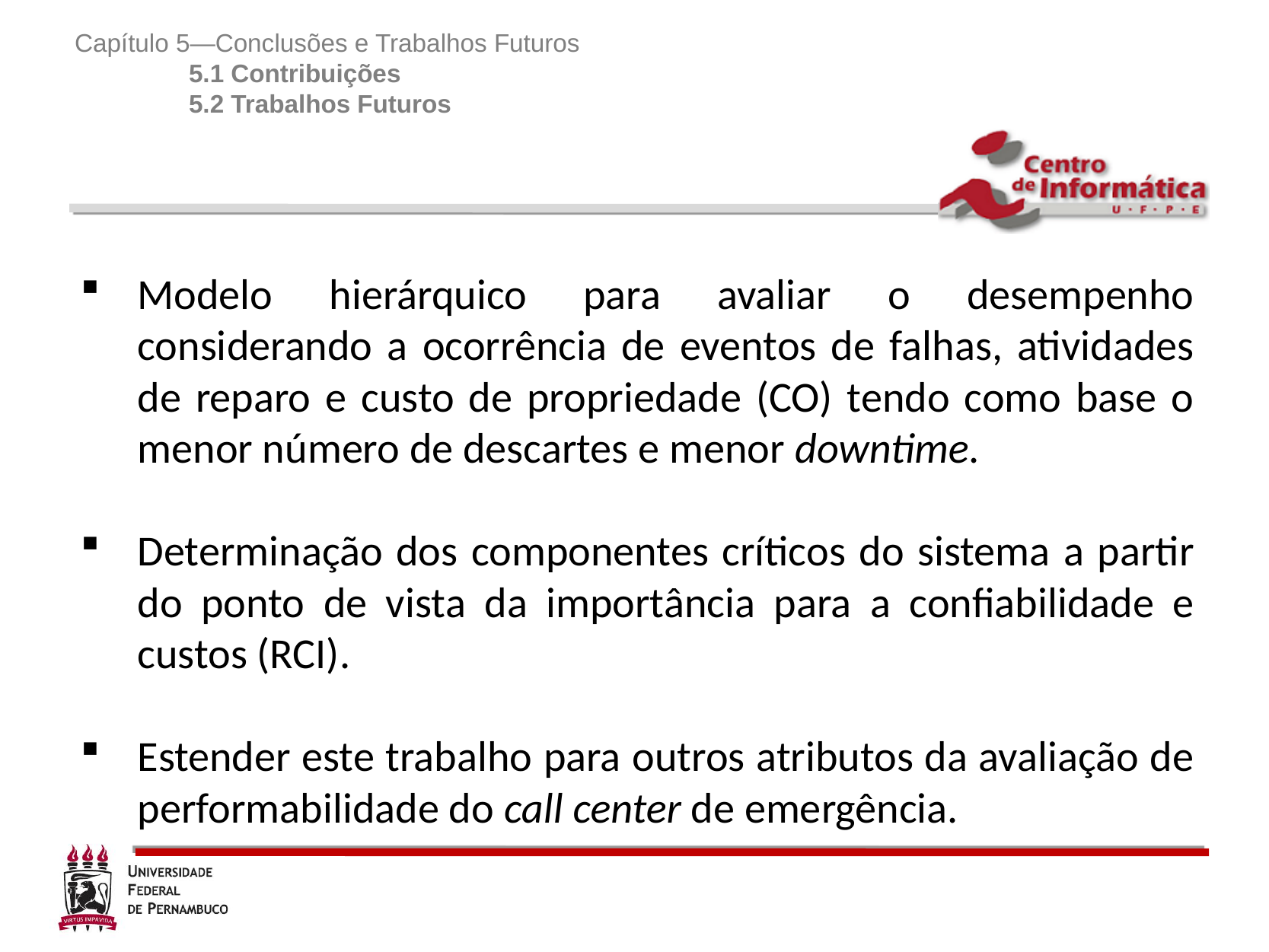

# Capítulo 5—Conclusões e Trabalhos Futuros 5.1 Contribuições 5.2 Trabalhos Futuros
Modelo hierárquico para avaliar o desempenho considerando a ocorrência de eventos de falhas, atividades de reparo e custo de propriedade (CO) tendo como base o menor número de descartes e menor downtime.

Determinação dos componentes críticos do sistema a partir do ponto de vista da importância para a confiabilidade e custos (RCI).

Estender este trabalho para outros atributos da avaliação de performabilidade do call center de emergência.